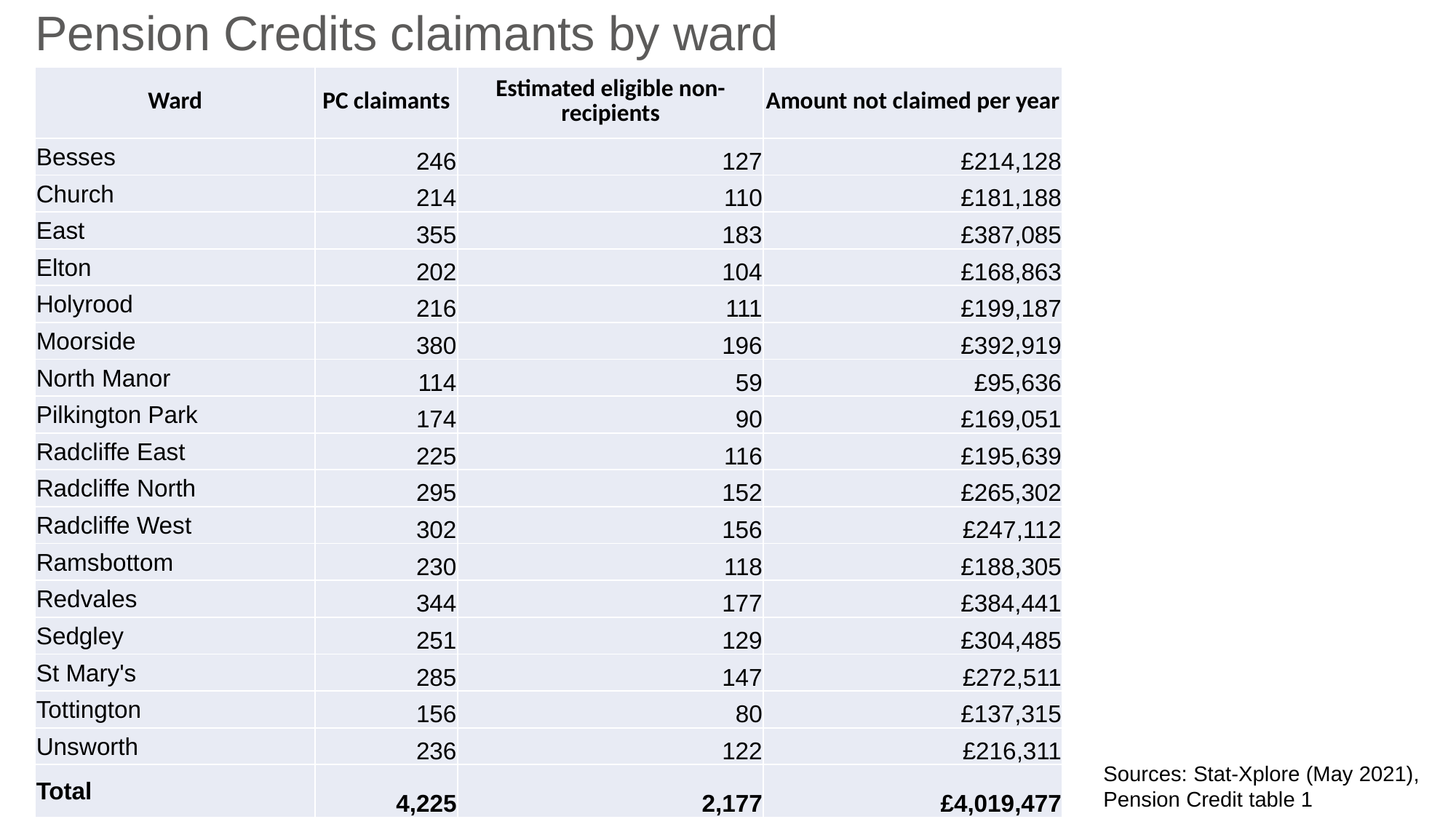

# Pension Credits claimants by ward
| Ward | PC claimants | Estimated eligible non-recipients | Amount not claimed per year |
| --- | --- | --- | --- |
| Besses | 246 | 127 | £214,128 |
| Church | 214 | 110 | £181,188 |
| East | 355 | 183 | £387,085 |
| Elton | 202 | 104 | £168,863 |
| Holyrood | 216 | 111 | £199,187 |
| Moorside | 380 | 196 | £392,919 |
| North Manor | 114 | 59 | £95,636 |
| Pilkington Park | 174 | 90 | £169,051 |
| Radcliffe East | 225 | 116 | £195,639 |
| Radcliffe North | 295 | 152 | £265,302 |
| Radcliffe West | 302 | 156 | £247,112 |
| Ramsbottom | 230 | 118 | £188,305 |
| Redvales | 344 | 177 | £384,441 |
| Sedgley | 251 | 129 | £304,485 |
| St Mary's | 285 | 147 | £272,511 |
| Tottington | 156 | 80 | £137,315 |
| Unsworth | 236 | 122 | £216,311 |
| Total | 4,225 | 2,177 | £4,019,477 |
Sources: Stat-Xplore (May 2021), Pension Credit table 1